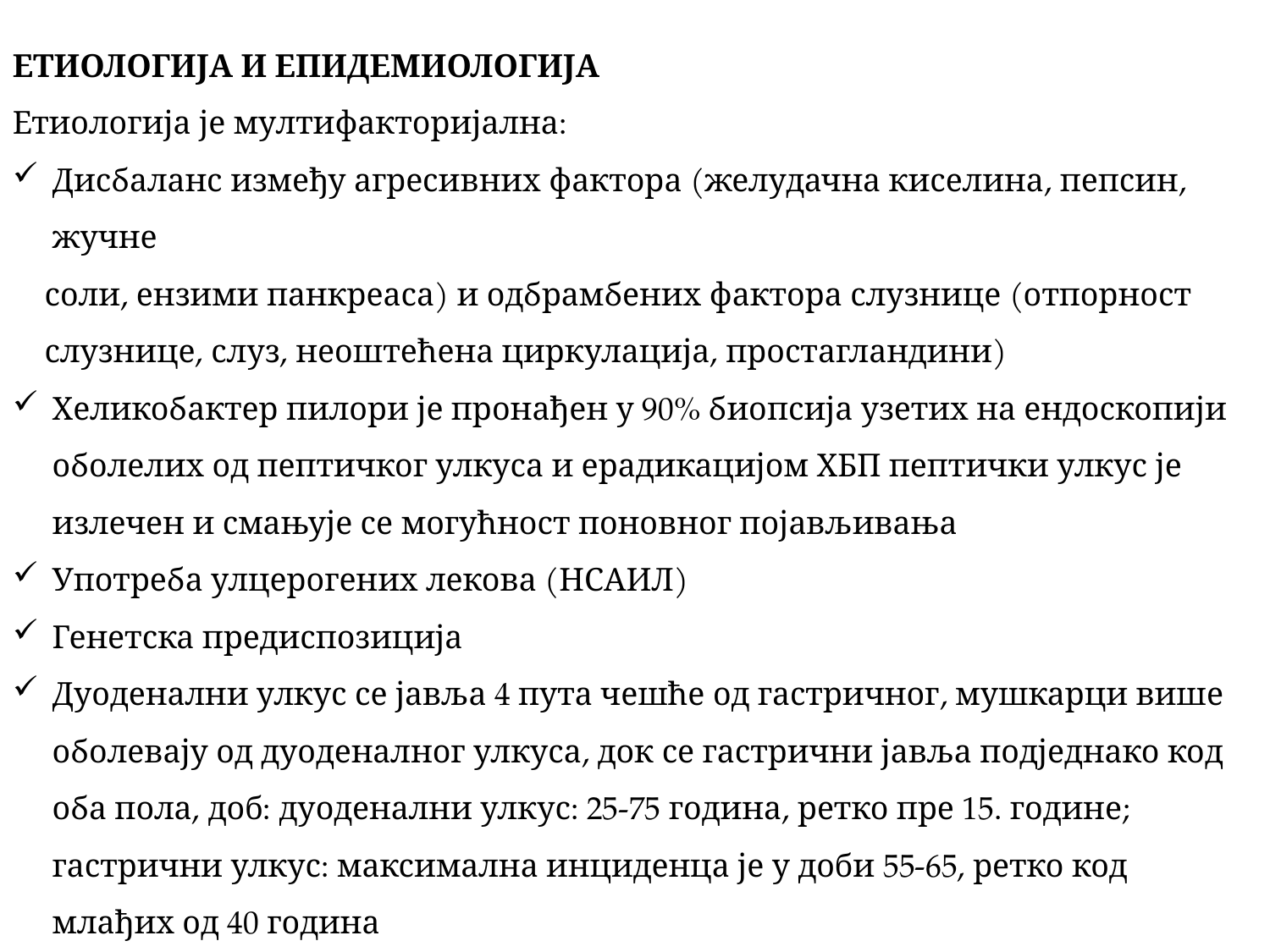

ЕТИОЛОГИЈА И ЕПИДЕМИОЛОГИЈА
Етиологија је мултифакторијална:
Дисбаланс између агресивних фактора (желудачна киселина, пепсин, жучне
    соли, ензими панкреаса) и одбрамбених фактора слузнице (отпорност
    слузнице, слуз, неоштећена циркулација, простагландини)
Хеликобактер пилори је пронађен у 90% биопсија узетих на ендоскопији оболелих од пептичког улкуса и ерадикацијом ХБП пептички улкус је излечен и смањује се могућност поновног појављивања
Употреба улцерогених лекова (НСАИЛ)
Генетска предиспозиција
Дуоденални улкус се јавља 4 пута чешће од гастричног, мушкарци више оболевају од дуоденалног улкуса, док се гастрични јавља подједнако код оба пола, доб: дуоденални улкус: 25-75 година, ретко пре 15. године; гастрични улкус: максимална инциденца је у доби 55-65, ретко код млађих од 40 година